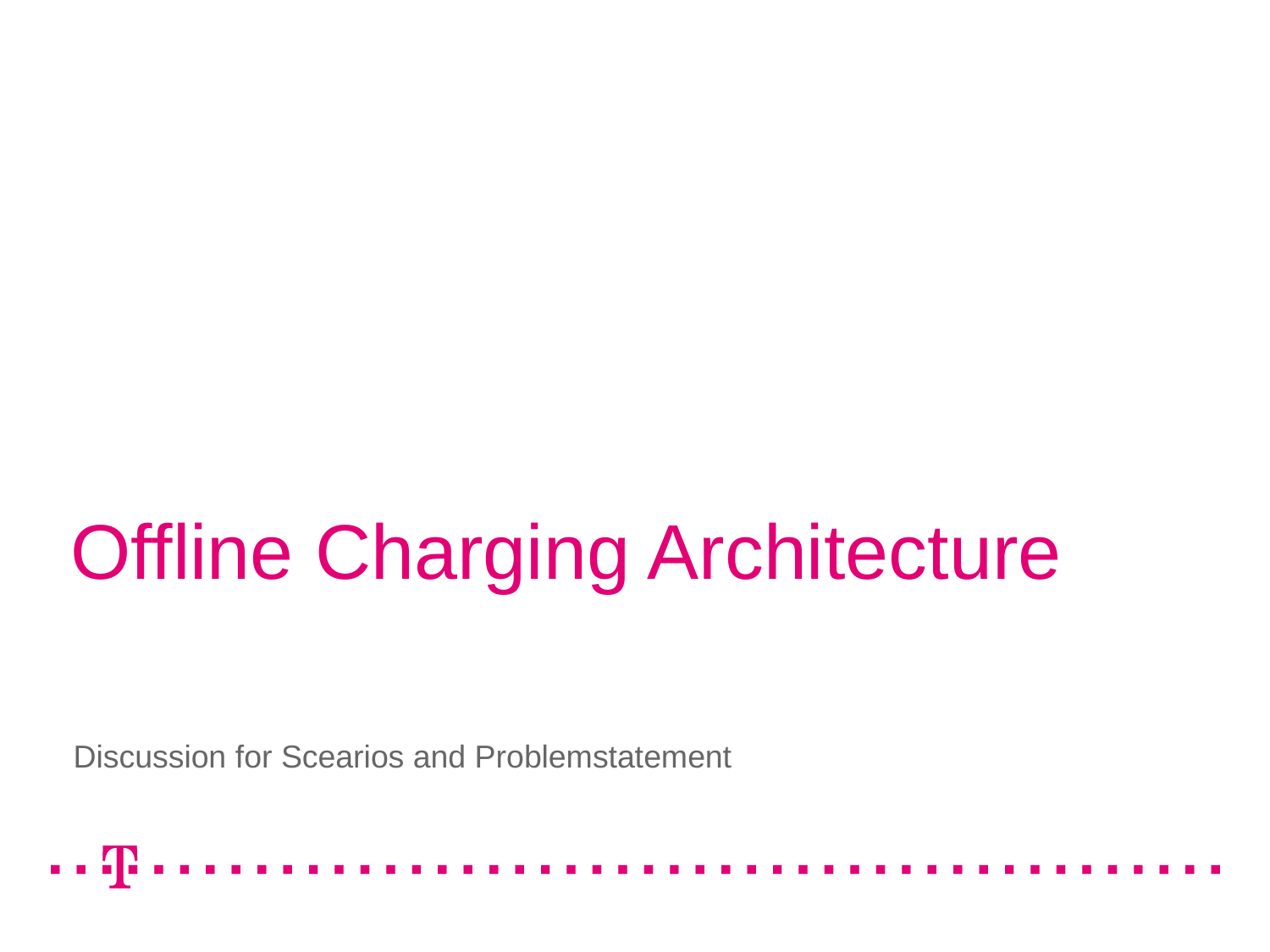

# Offline Charging Architecture
Discussion for Scearios and Problemstatement